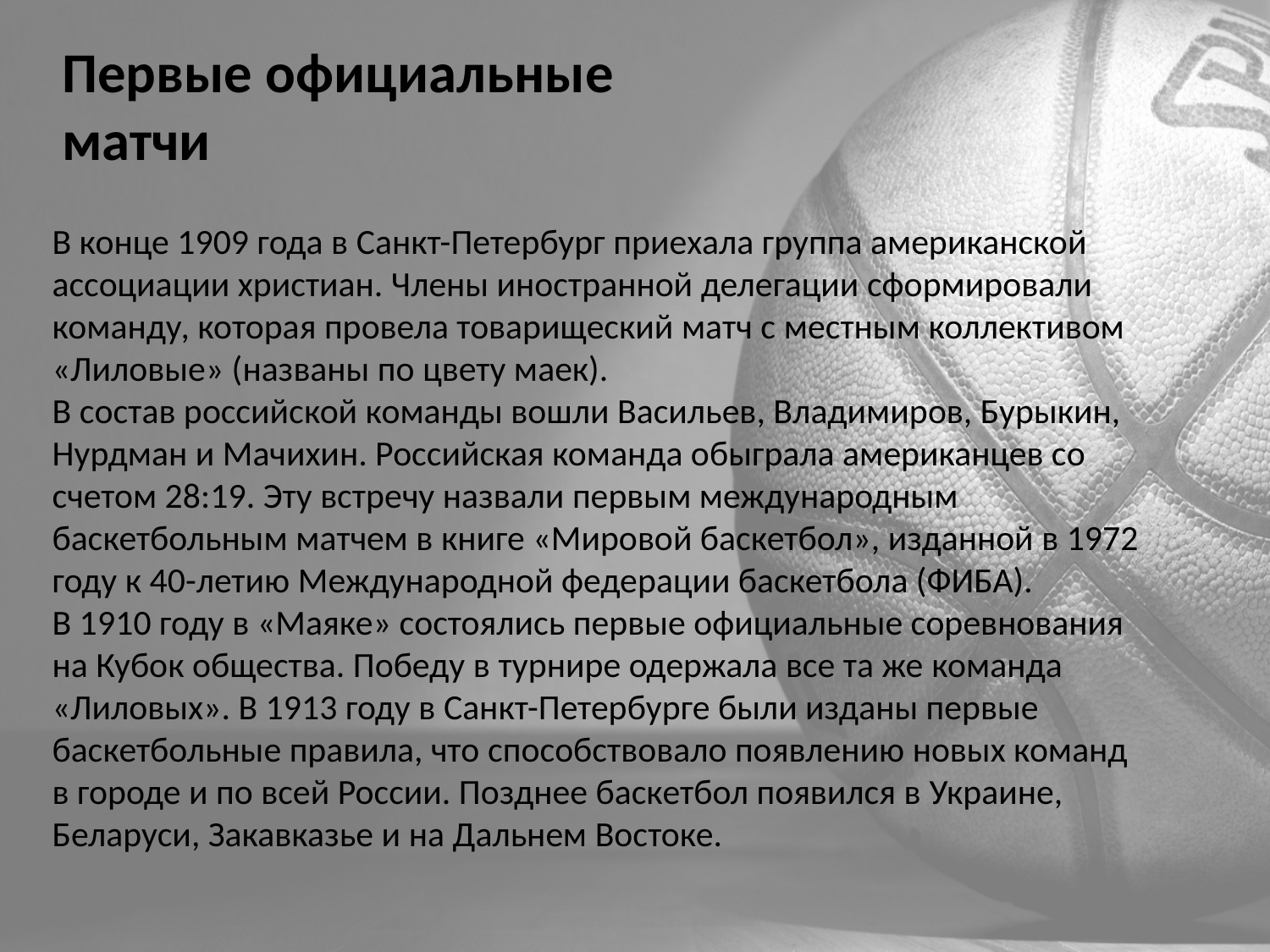

Первые официальные матчи
В конце 1909 года в Санкт-Петербург приехала группа американской ассоциации христиан. Члены иностранной делегации сформировали команду, которая провела товарищеский матч с местным коллективом «Лиловые» (названы по цвету маек).
В состав российской команды вошли Васильев, Владимиров, Бурыкин, Нурдман и Мачихин. Российская команда обыграла американцев со счетом 28:19. Эту встречу назвали первым международным баскетбольным матчем в книге «Мировой баскетбол», изданной в 1972 году к 40-летию Международной федерации баскетбола (ФИБА).
В 1910 году в «Маяке» состоялись первые официальные соревнования на Кубок общества. Победу в турнире одержала все та же команда «Лиловых». В 1913 году в Санкт-Петербурге были изданы первые баскетбольные правила, что способствовало появлению новых команд в городе и по всей России. Позднее баскетбол появился в Украине, Беларуси, Закавказье и на Дальнем Востоке.